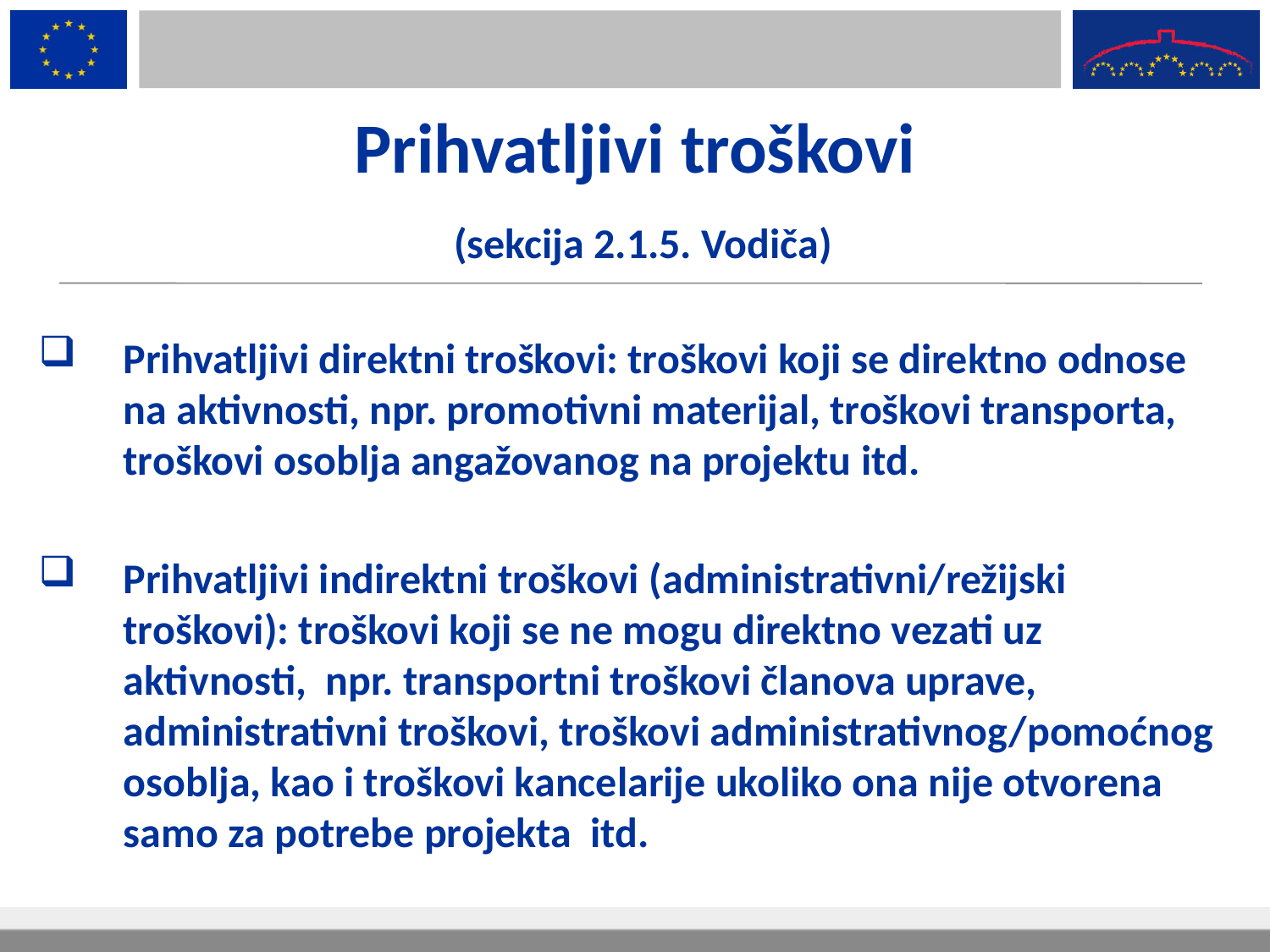

# Prihvatljivi troškovi (sekcija 2.1.5. Vodiča)
Prihvatljivi direktni troškovi: troškovi koji se direktno odnose na aktivnosti, npr. promotivni materijal, troškovi transporta, troškovi osoblja angažovanog na projektu itd.

Prihvatljivi indirektni troškovi (administrativni/režijski troškovi): troškovi koji se ne mogu direktno vezati uz aktivnosti,  npr. transportni troškovi članova uprave, administrativni troškovi, troškovi administrativnog/pomoćnog osoblja, kao i troškovi kancelarije ukoliko ona nije otvorena samo za potrebe projekta  itd.